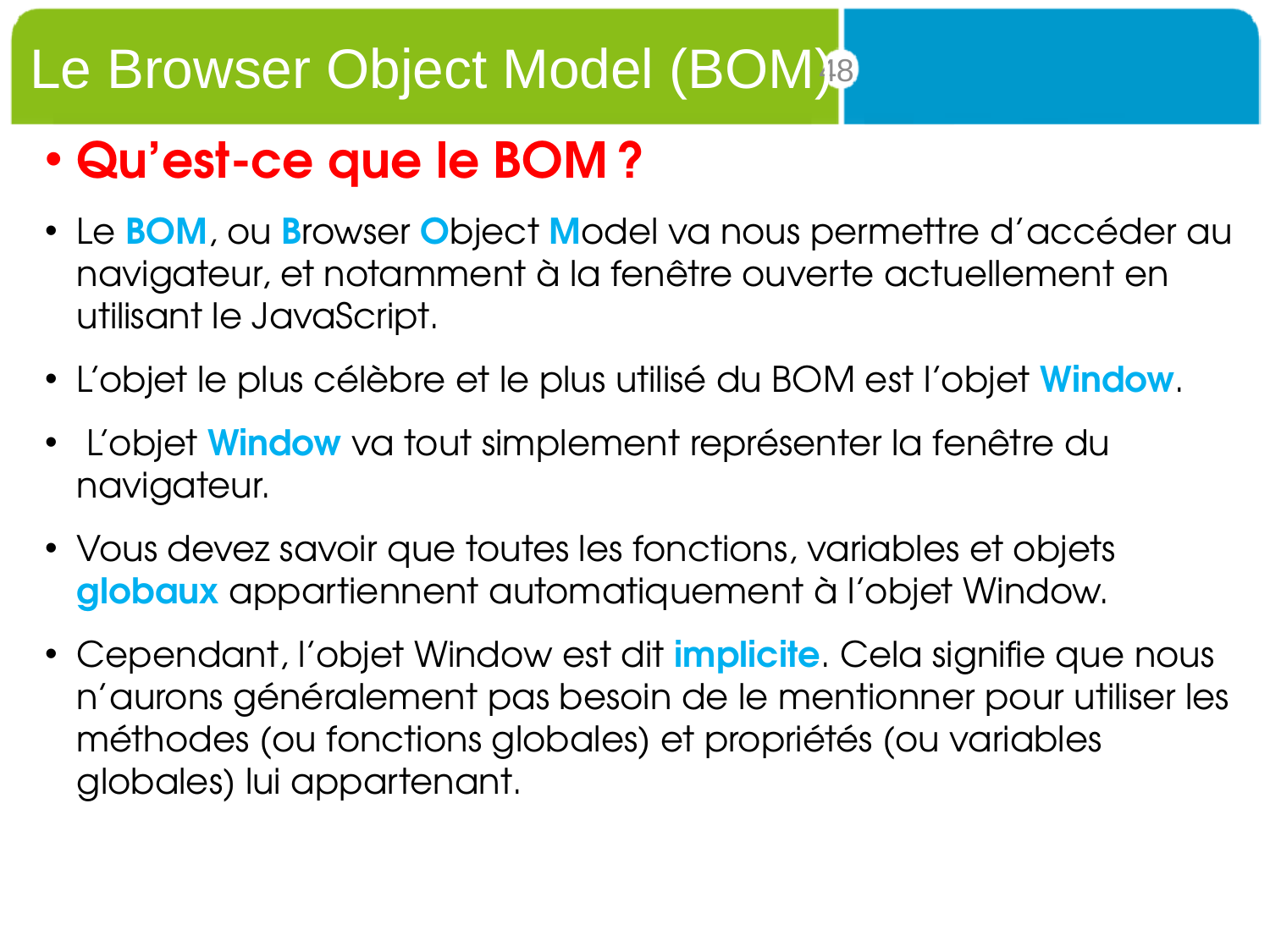

# Le Browser Object Model (BOM)
48
Qu’est-ce que le BOM ?
Le BOM, ou Browser Object Model va nous permettre d’accéder au navigateur, et notamment à la fenêtre ouverte actuellement en utilisant le JavaScript.
L’objet le plus célèbre et le plus utilisé du BOM est l’objet Window.
 L’objet Window va tout simplement représenter la fenêtre du navigateur.
Vous devez savoir que toutes les fonctions, variables et objets globaux appartiennent automatiquement à l’objet Window.
Cependant, l’objet Window est dit implicite. Cela signifie que nous n’aurons généralement pas besoin de le mentionner pour utiliser les méthodes (ou fonctions globales) et propriétés (ou variables globales) lui appartenant.